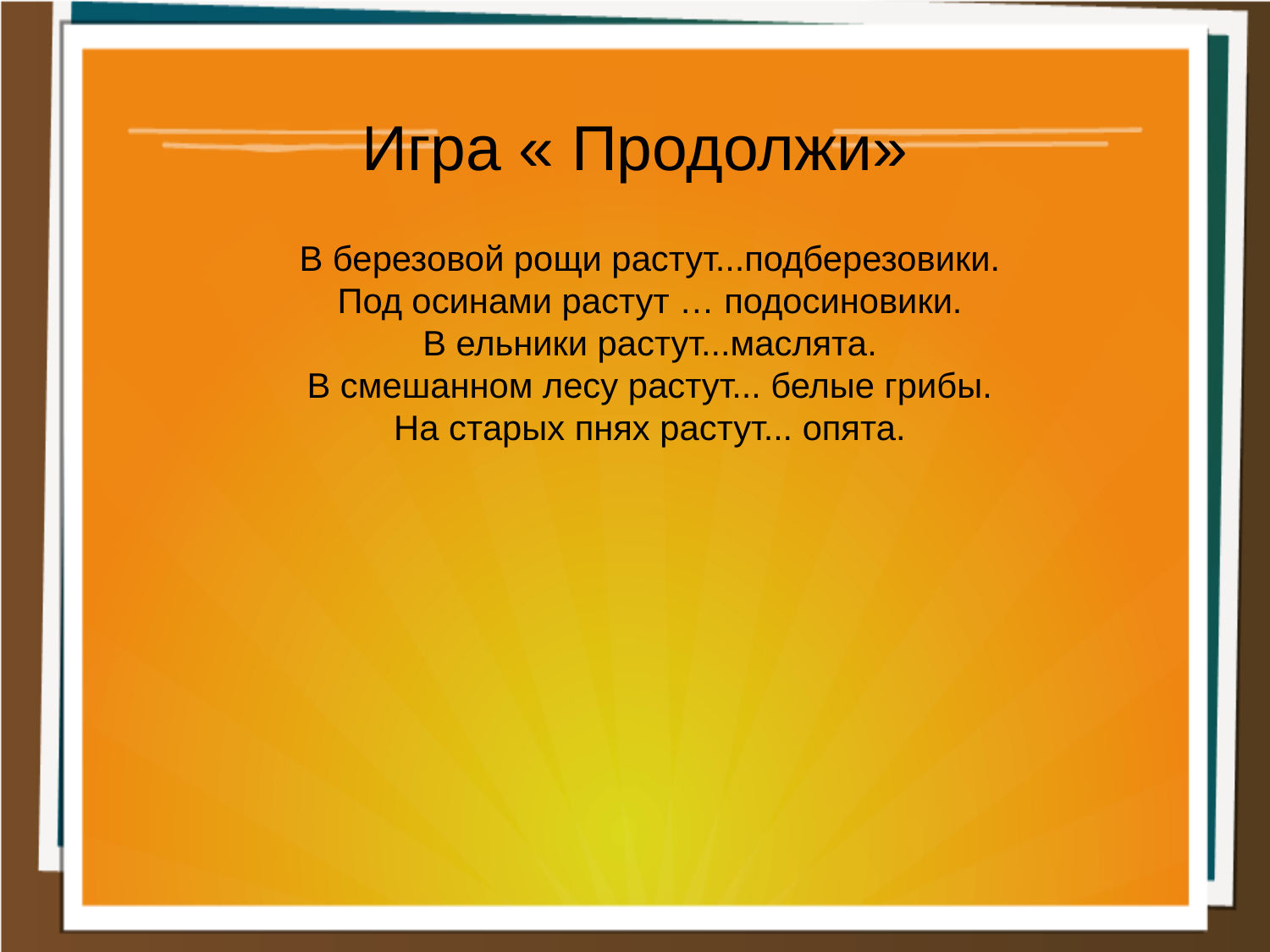

Игра « Продолжи»
В березовой рощи растут...подберезовики.
Под осинами растут … подосиновики.
В ельники растут...маслята.
В смешанном лесу растут... белые грибы.
На старых пнях растут... опята.